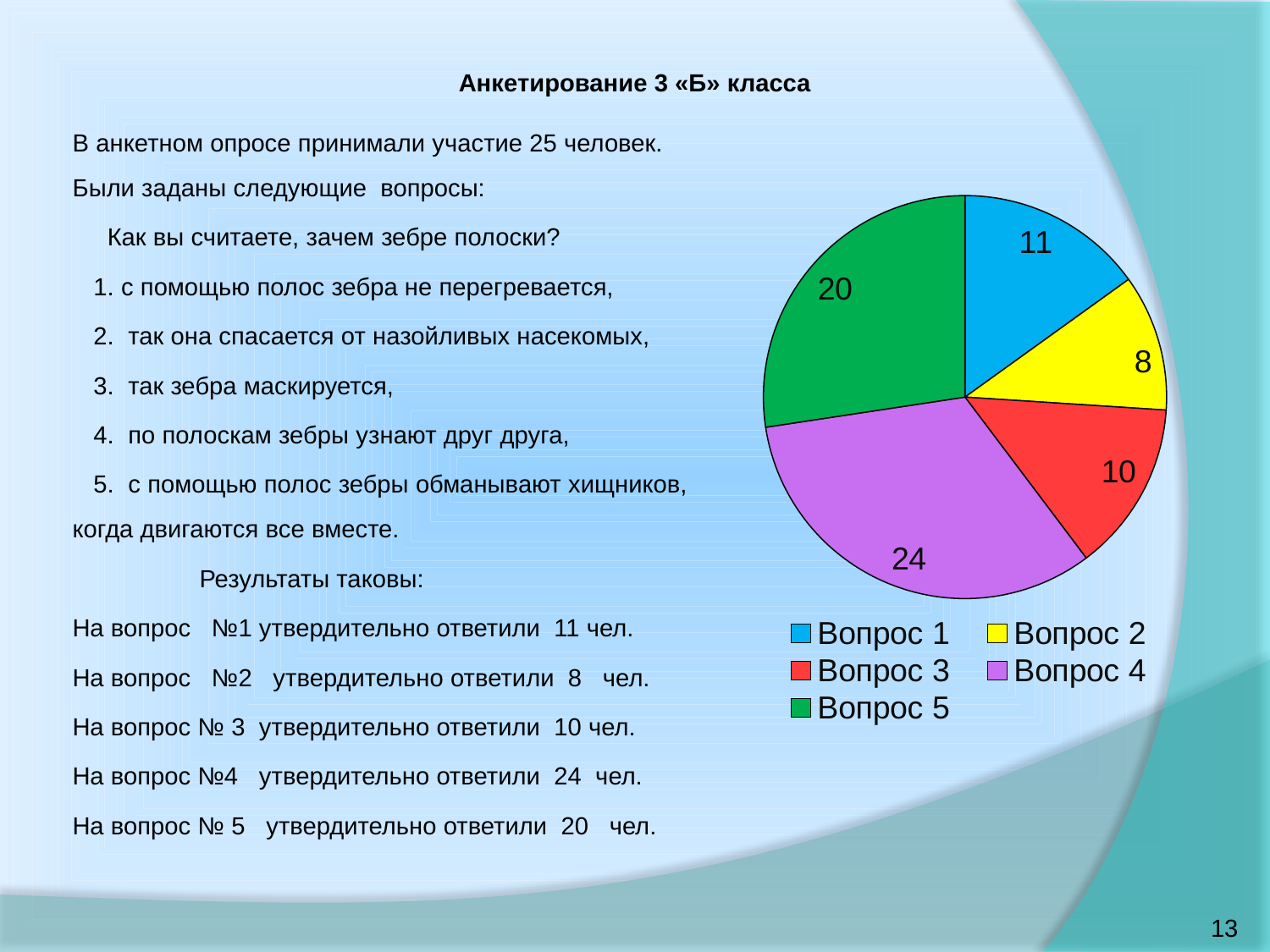

# Анкетирование 3 «Б» класса
В анкетном опросе принимали участие 25 человек. Были заданы следующие  вопросы:
     Как вы считаете, зачем зебре полоски?
   1. с помощью полос зебра не перегревается,
   2.  так она спасается от назойливых насекомых,
   3.  так зебра маскируется,
   4.  по полоскам зебры узнают друг друга,
   5.  с помощью полос зебры обманывают хищников, когда двигаются все вместе.
	Результаты таковы:
На вопрос   №1 утвердительно ответили  11 чел.
На вопрос   №2   утвердительно ответили  8   чел.
На вопрос № 3  утвердительно ответили  10 чел.
На вопрос №4   утвердительно ответили  24  чел.
На вопрос № 5   утвердительно ответили  20   чел.

### Chart

| Category | Ответы |
|---|---|
| Вопрос 1 | 11.0 |
| Вопрос 2 | 8.0 |
| Вопрос 3 | 10.0 |
| Вопрос 4 | 24.0 |
| Вопрос 5 | 20.0 |
13